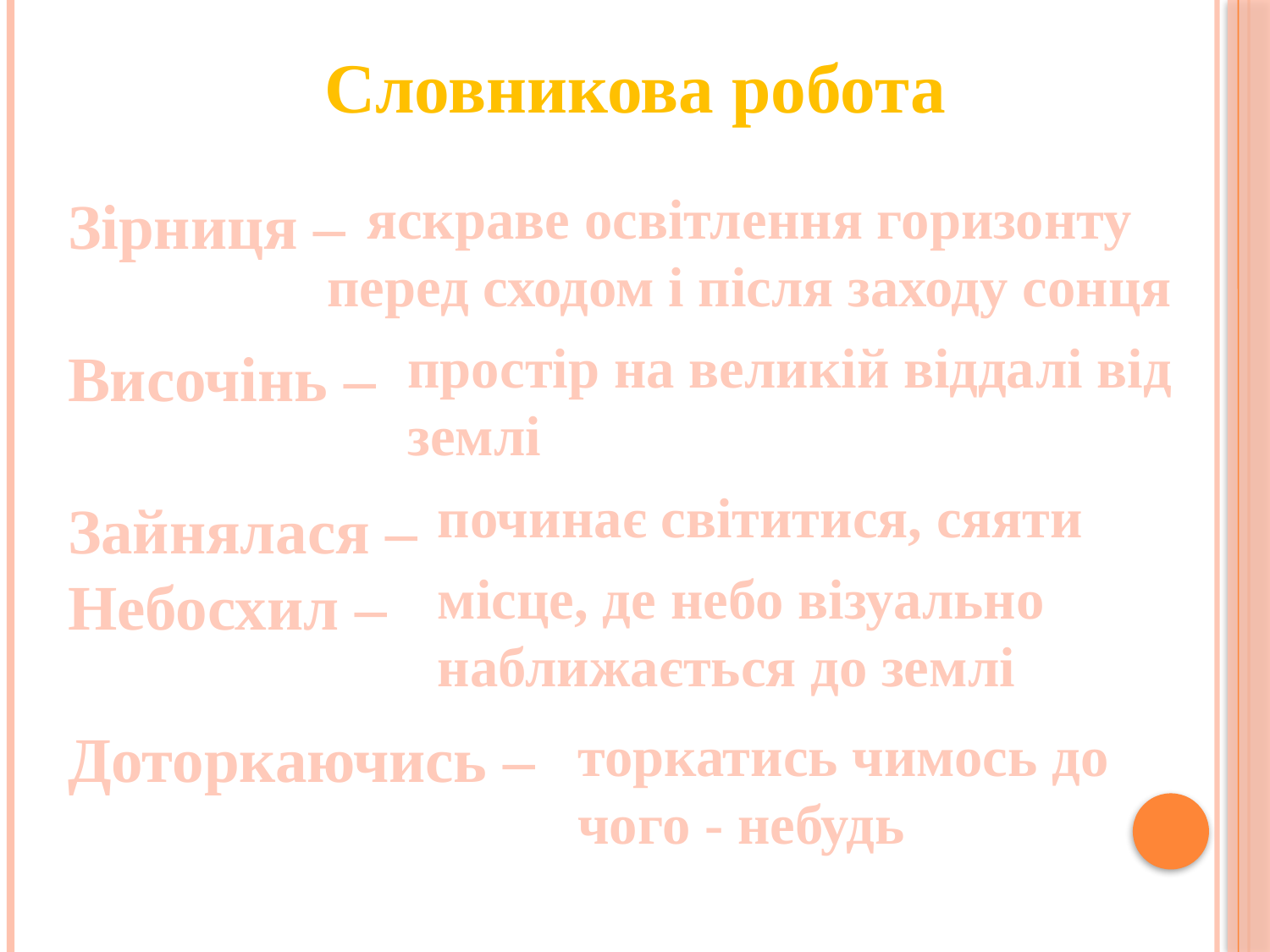

Словникова робота
яскраве освітлення горизонту перед сходом і після заходу сонця
Зірниця –

Височінь –

Зайнялася –
Небосхил –

Доторкаючись –

простір на великій віддалі від землі
починає світитися, сяяти

місце, де небо візуально наближається до землі
торкатись чимось до чого - небудь